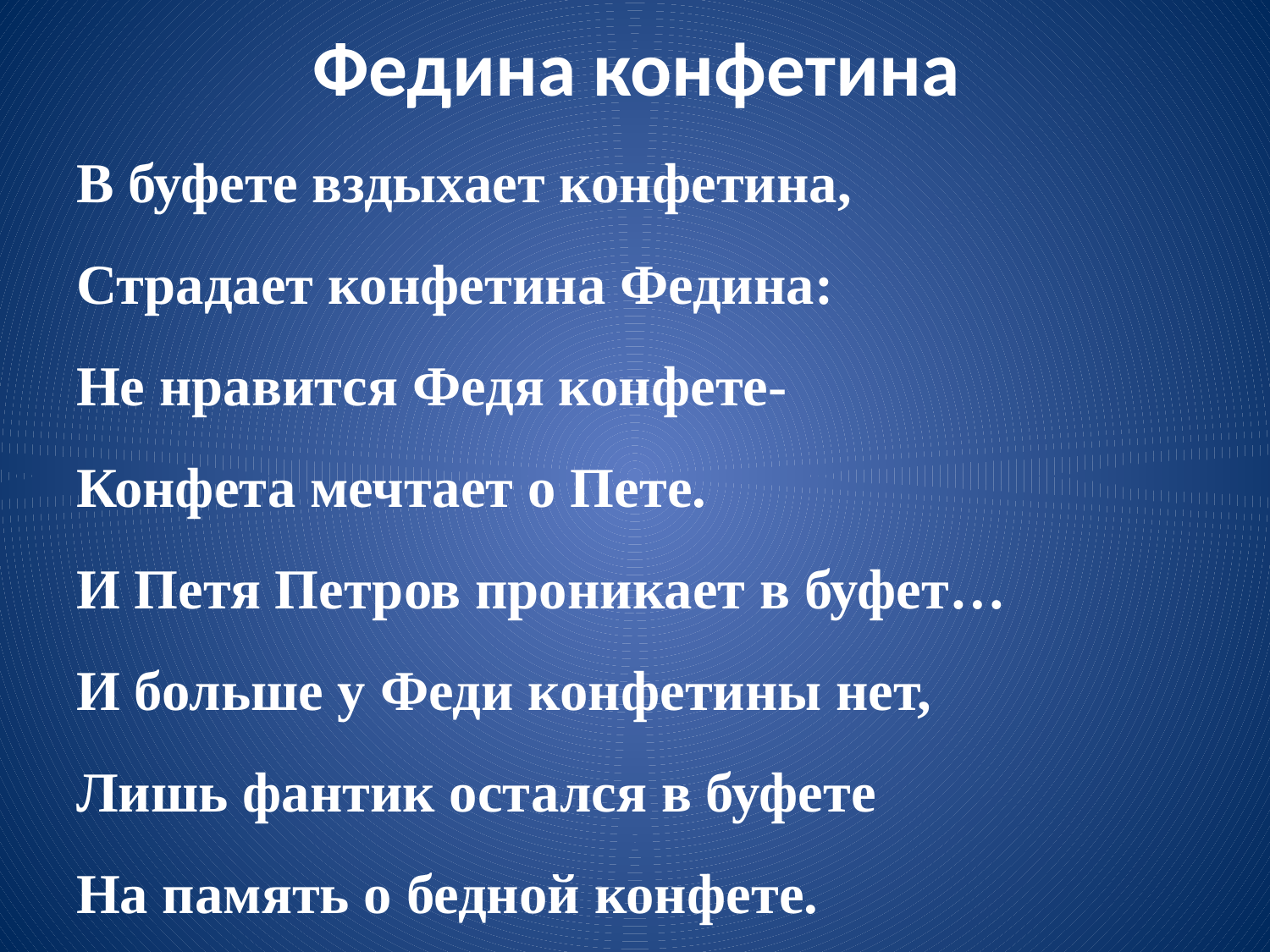

# Федина конфетина
В буфете вздыхает конфетина,
Страдает конфетина Федина:
Не нравится Федя конфете-
Конфета мечтает о Пете.
И Петя Петров проникает в буфет…
И больше у Феди конфетины нет,
Лишь фантик остался в буфете
На память о бедной конфете.